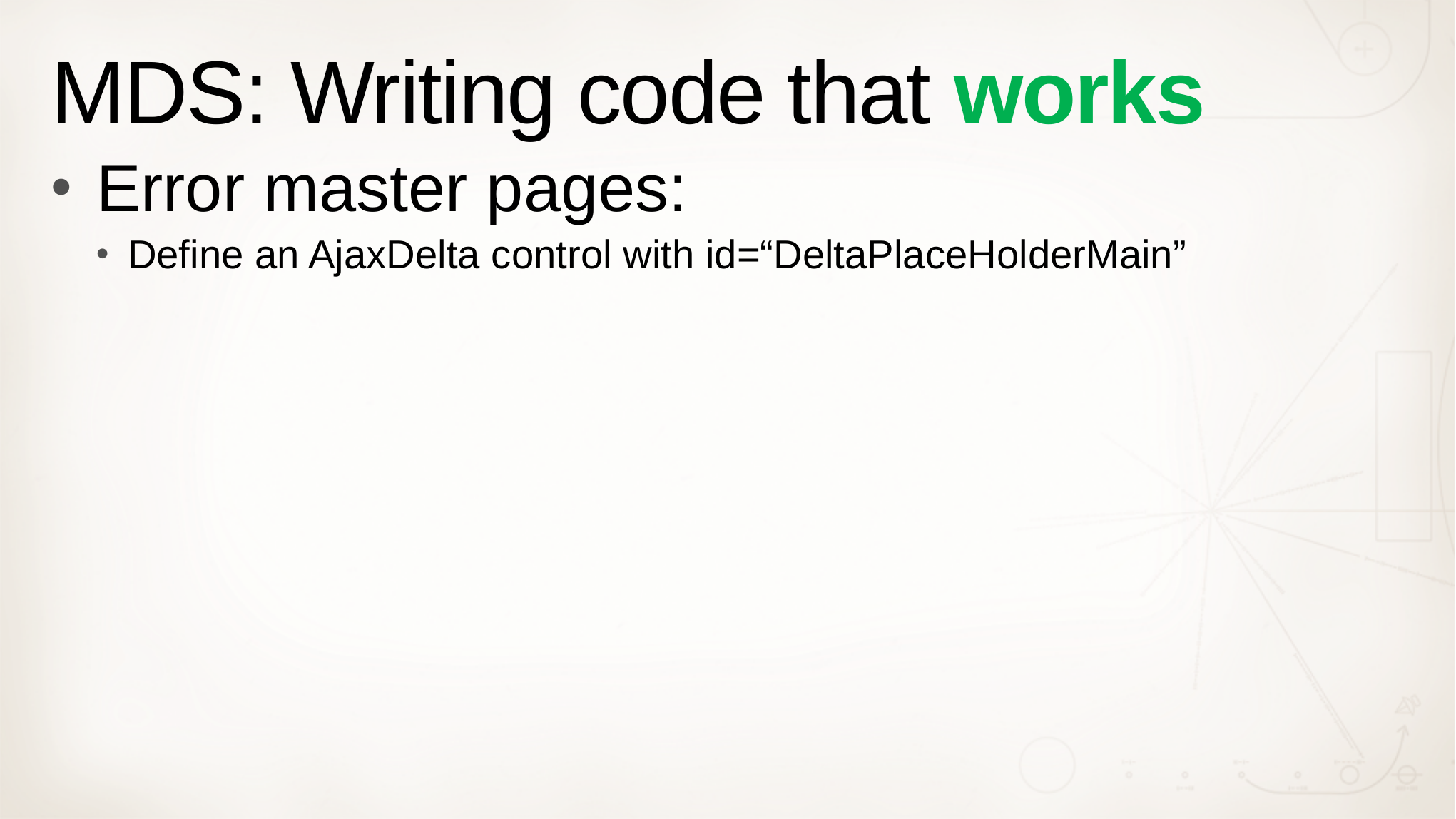

# MDS: Writing code that works
Error master pages:
Define an AjaxDelta control with id=“DeltaPlaceHolderMain”